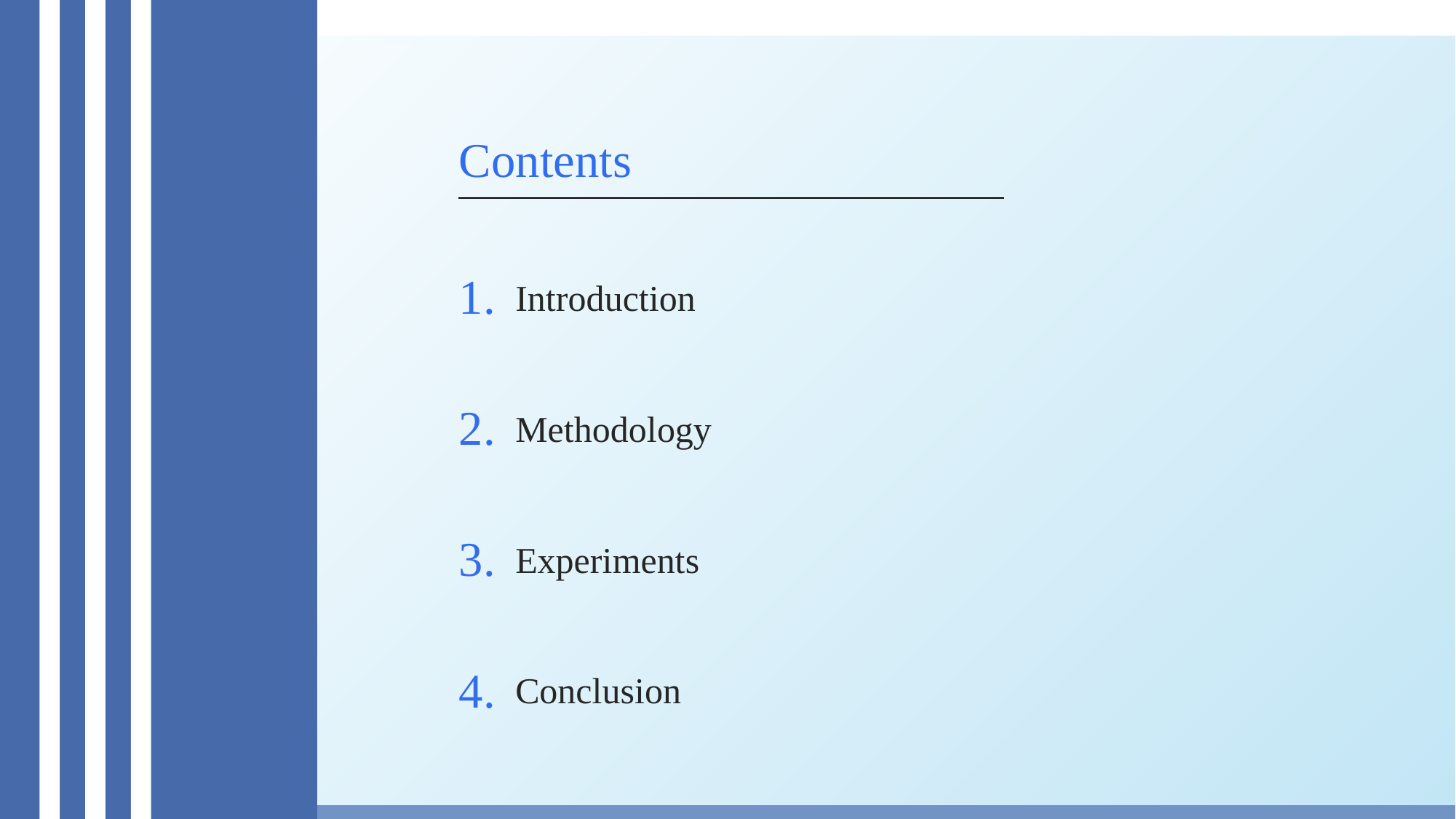

Contents

1.
Introduction
2.
Methodology
3.
Experiments
4.
Conclusion